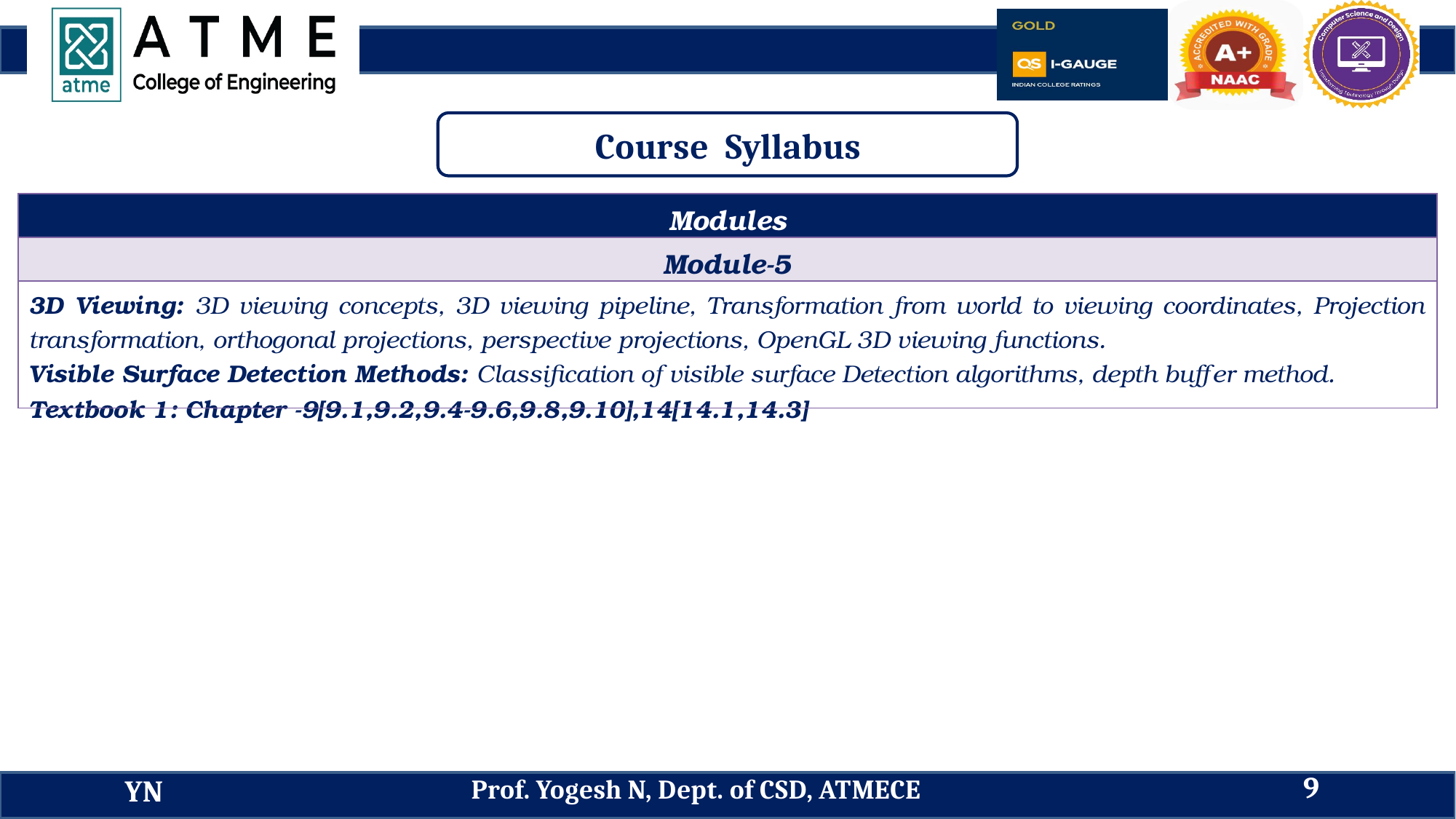

Course  Syllabus
| Modules |
| --- |
| Module-5 |
| 3D Viewing: 3D viewing concepts, 3D viewing pipeline, Transformation from world to viewing coordinates, Projection transformation, orthogonal projections, perspective projections, OpenGL 3D viewing functions. Visible Surface Detection Methods: Classification of visible surface Detection algorithms, depth buffer method. Textbook 1: Chapter -9[9.1,9.2,9.4-9.6,9.8,9.10],14[14.1,14.3] |
9
Prof. Yogesh N, Dept. of CSD, ATMECE
YN